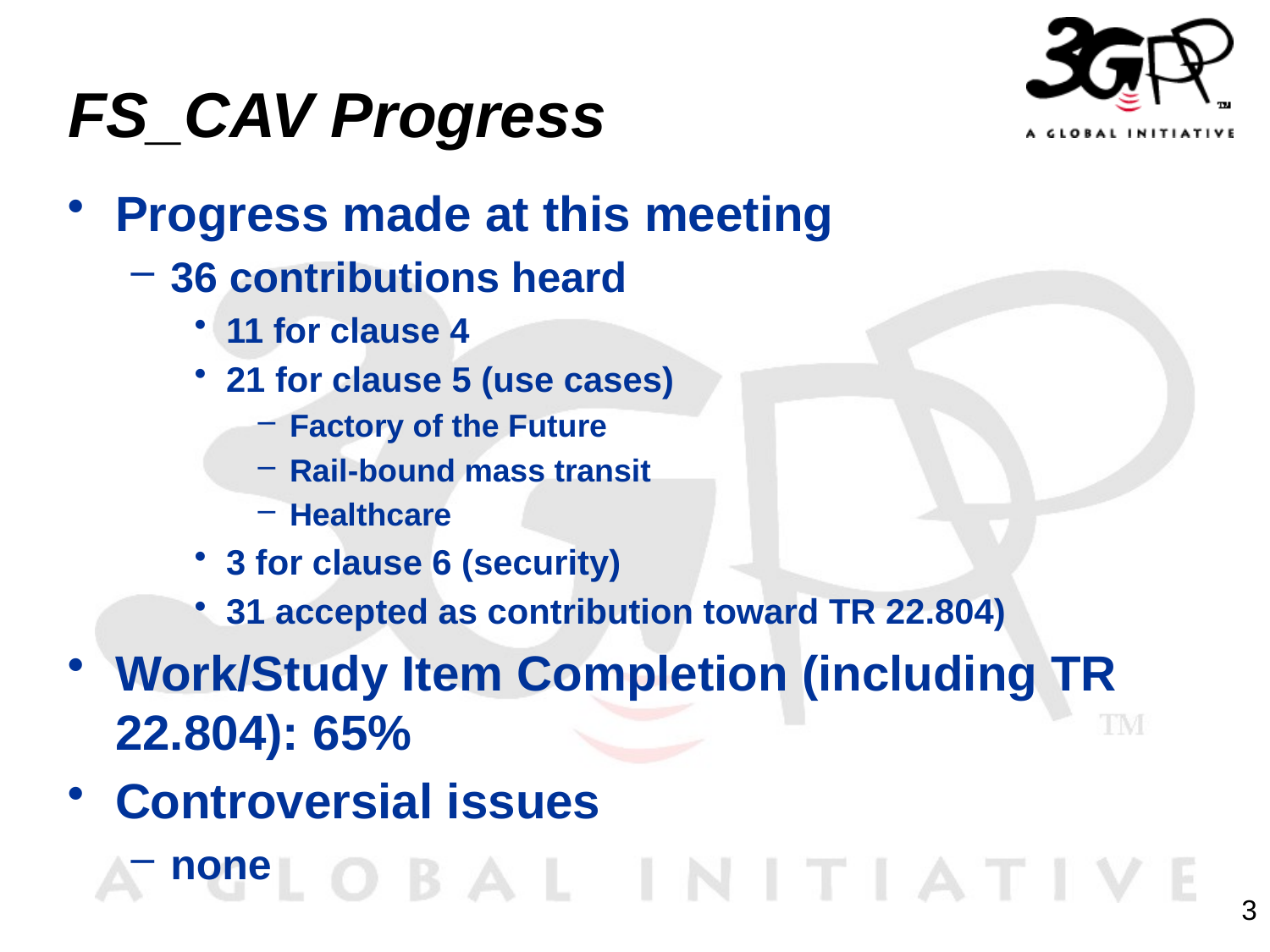

# FS_CAV Progress
Progress made at this meeting
36 contributions heard
11 for clause 4
21 for clause 5 (use cases)
Factory of the Future
Rail-bound mass transit
Healthcare
3 for clause 6 (security)
31 accepted as contribution toward TR 22.804)
Work/Study Item Completion (including TR 22.804): 65%
Controversial issues
none
3